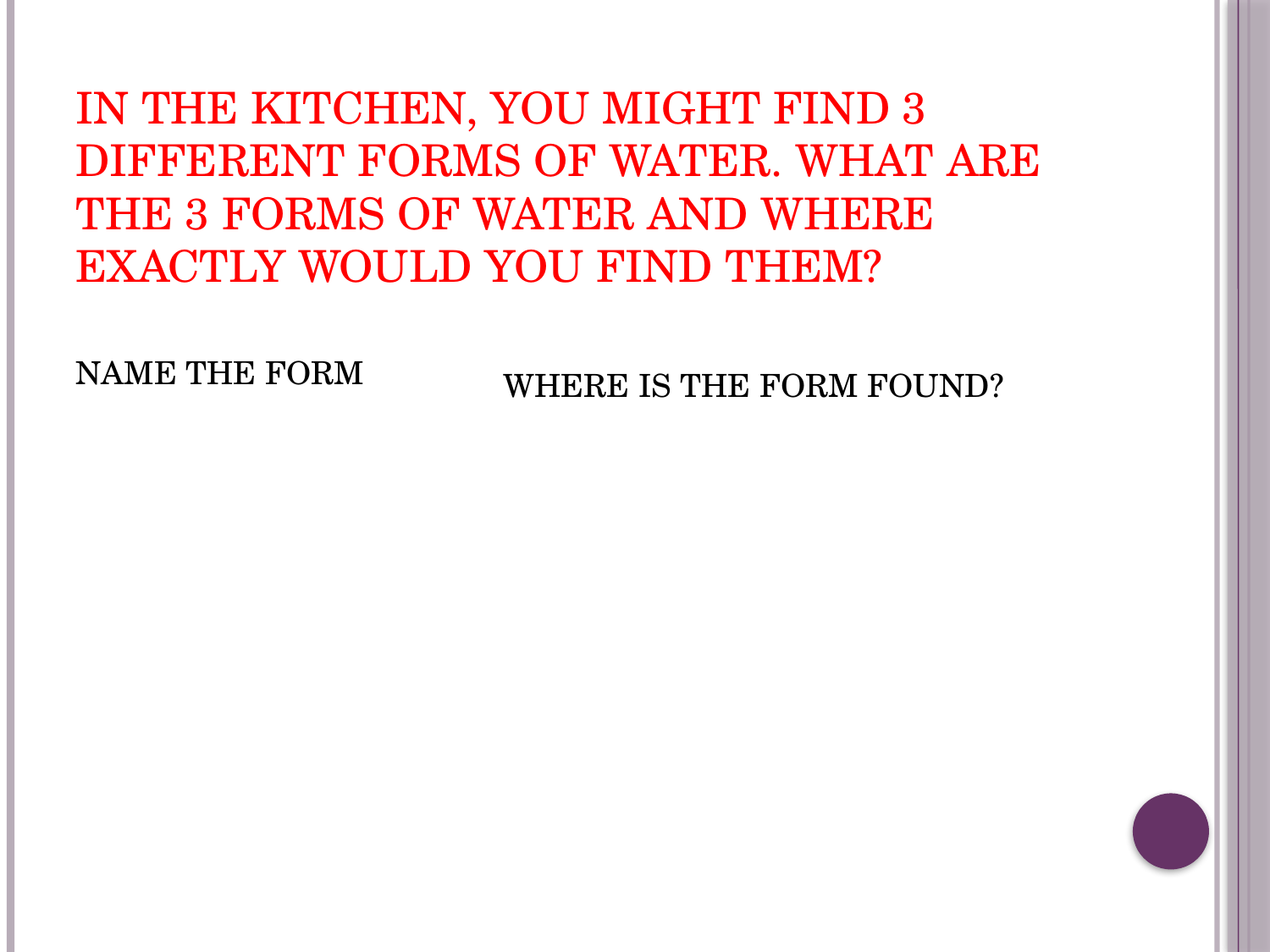

# In the kitchen, you might find 3 different forms of water. What are the 3 forms of water and where exactly would you find them?
NAME THE FORM
WHERE IS THE FORM FOUND?